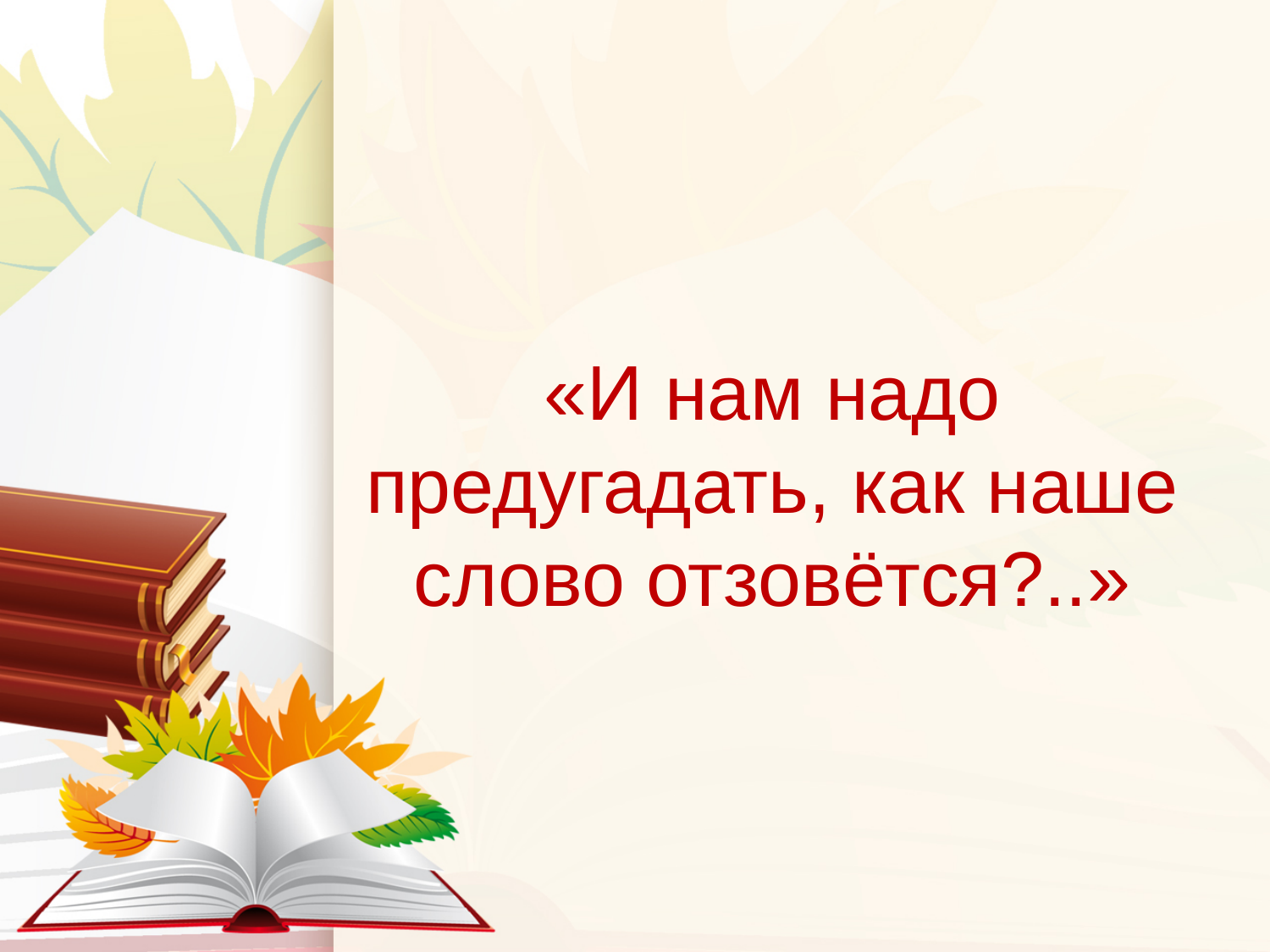

«И нам надо предугадать, как наше слово отзовётся?..»